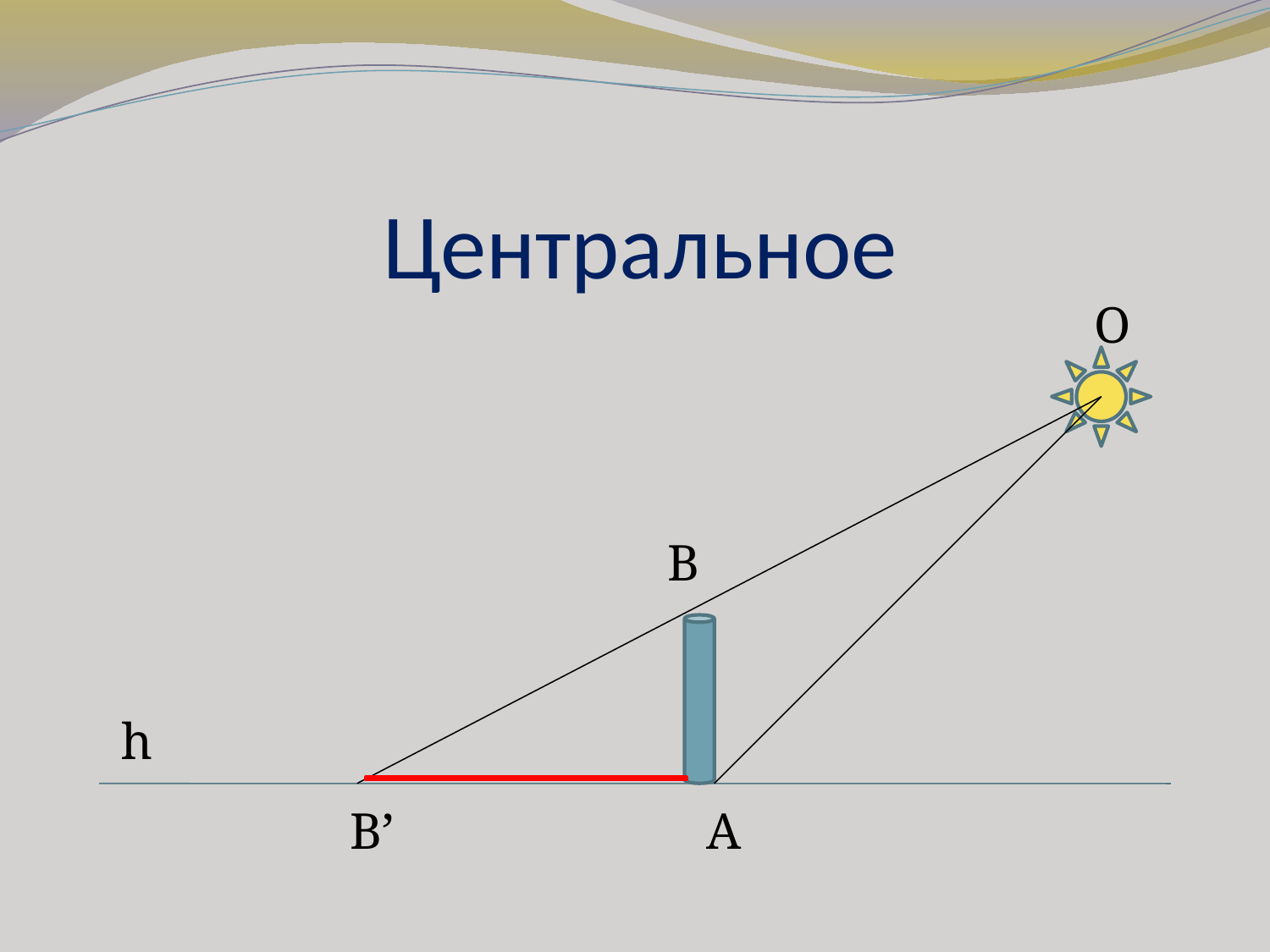

# Центральное
О

В

h

В’
А